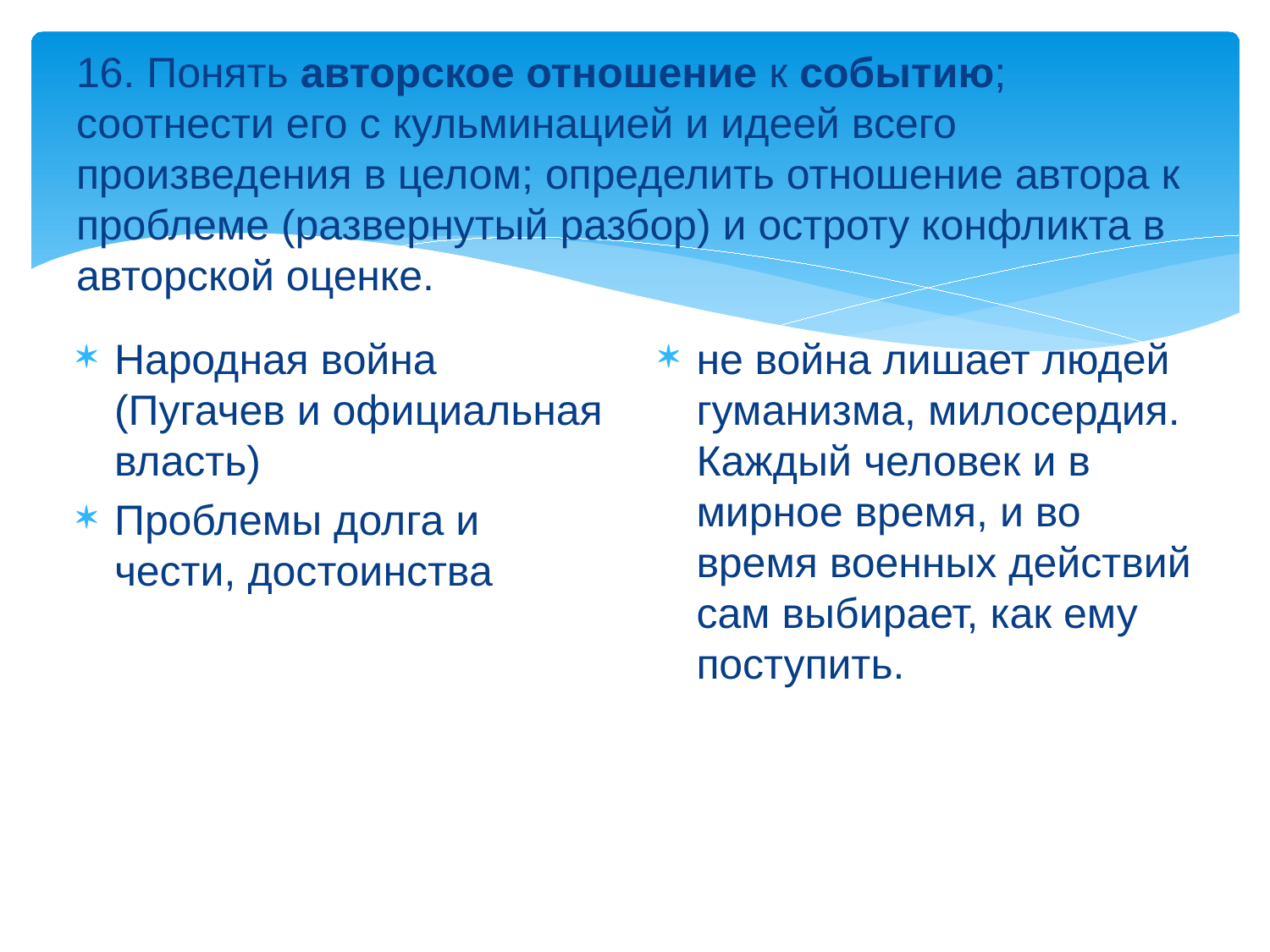

# 16. Понять авторское отношение к событию; соотнести его с кульминацией и идеей всего произведения в целом; определить отношение автора к проблеме (развернутый разбор) и остроту конфликта в авторской оценке.
Народная война (Пугачев и официальная власть)
Проблемы долга и чести, достоинства

не война лишает людей гуманизма, милосердия. Каждый человек и в мирное время, и во время военных действий сам выбирает, как ему поступить.